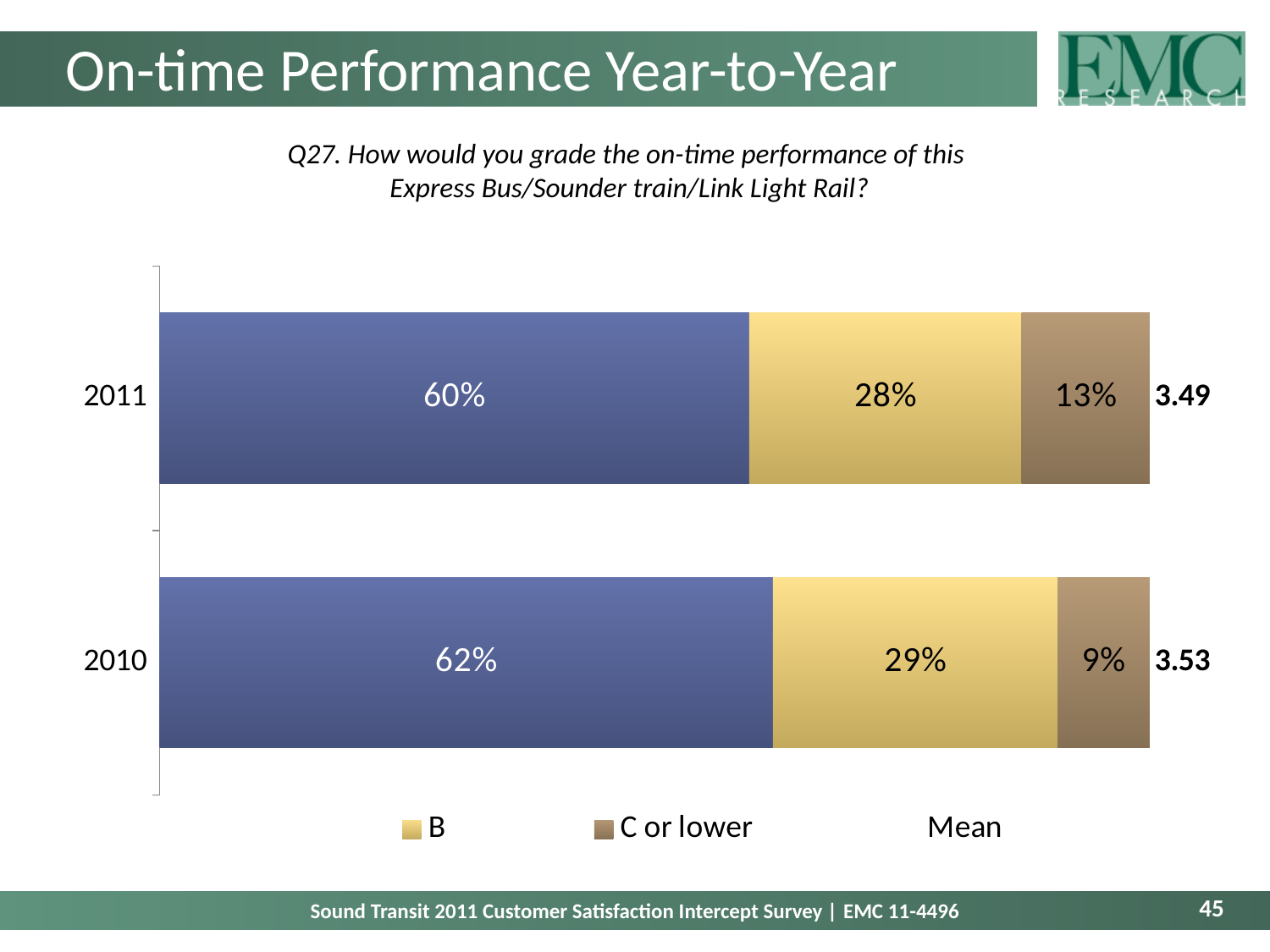

# On-time Performance Year-to-Year
Q27. How would you grade the on-time performance of this
Express Bus/Sounder train/Link Light Rail?

### Chart

| Category | A | B | C or lower | Mean |
|---|---|---|---|---|
| 2011 | 0.5955288907031762 | 0.27519352707442885 | 0.1292775733727075 | 3.4924318344730025 |
| 2010 | 0.6195424000159033 | 0.287433019335575 | 0.09302449538347805 | 3.5337459205032435 |